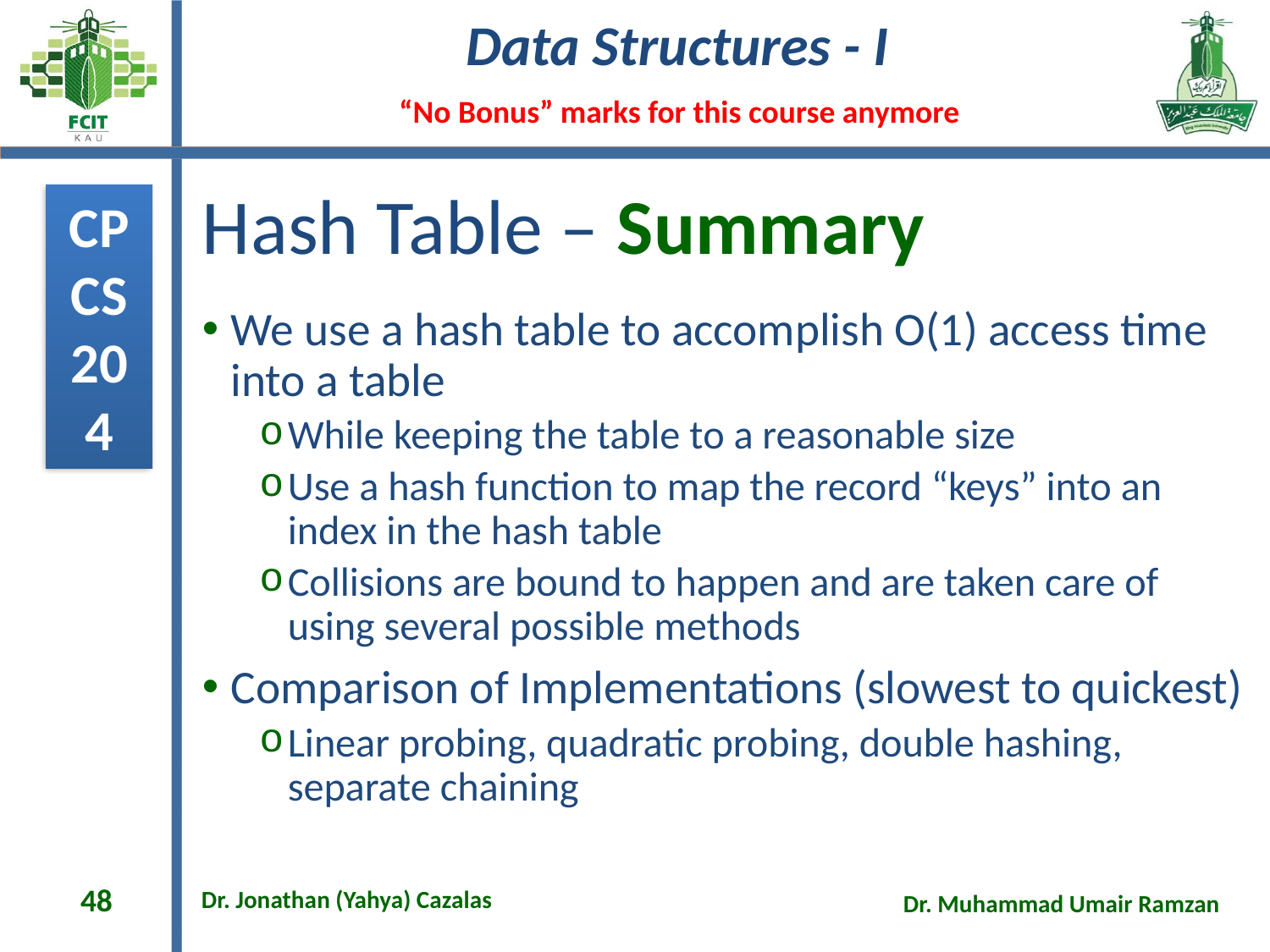

# Hash Table – Summary
We use a hash table to accomplish O(1) access time into a table
While keeping the table to a reasonable size
Use a hash function to map the record “keys” into an index in the hash table
Collisions are bound to happen and are taken care of using several possible methods
Comparison of Implementations (slowest to quickest)
Linear probing, quadratic probing, double hashing, separate chaining
48